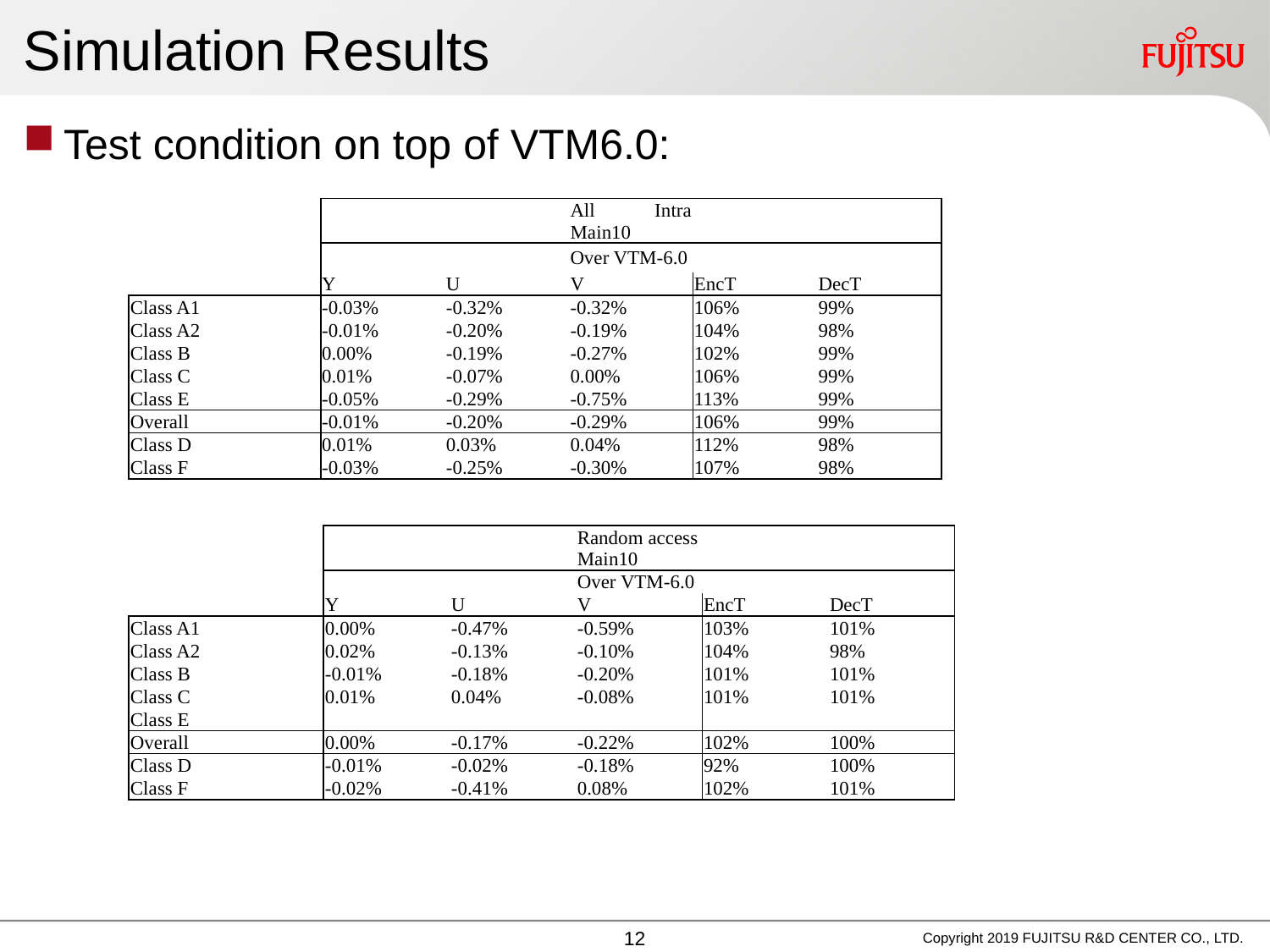

# Simulation Results
Test condition on top of VTM6.0:

|  |  |  | All Intra Main10 |  |  |
| --- | --- | --- | --- | --- | --- |
|  |  |  | Over VTM-6.0 |  |  |
|  | Y | U | V | EncT | DecT |
| Class A1 | -0.03% | -0.32% | -0.32% | 106% | 99% |
| Class A2 | -0.01% | -0.20% | -0.19% | 104% | 98% |
| Class B | 0.00% | -0.19% | -0.27% | 102% | 99% |
| Class C | 0.01% | -0.07% | 0.00% | 106% | 99% |
| Class E | -0.05% | -0.29% | -0.75% | 113% | 99% |
| Overall | -0.01% | -0.20% | -0.29% | 106% | 99% |
| Class D | 0.01% | 0.03% | 0.04% | 112% | 98% |
| Class F | -0.03% | -0.25% | -0.30% | 107% | 98% |
|  |  |  | Random access Main10 |  |  |
| --- | --- | --- | --- | --- | --- |
|  |  |  | Over VTM-6.0 |  |  |
|  | Y | U | V | EncT | DecT |
| Class A1 | 0.00% | -0.47% | -0.59% | 103% | 101% |
| Class A2 | 0.02% | -0.13% | -0.10% | 104% | 98% |
| Class B | -0.01% | -0.18% | -0.20% | 101% | 101% |
| Class C | 0.01% | 0.04% | -0.08% | 101% | 101% |
| Class E |  |  |  |  |  |
| Overall | 0.00% | -0.17% | -0.22% | 102% | 100% |
| Class D | -0.01% | -0.02% | -0.18% | 92% | 100% |
| Class F | -0.02% | -0.41% | 0.08% | 102% | 101% |
12
Copyright 2019 FUJITSU R&D CENTER CO., LTD.